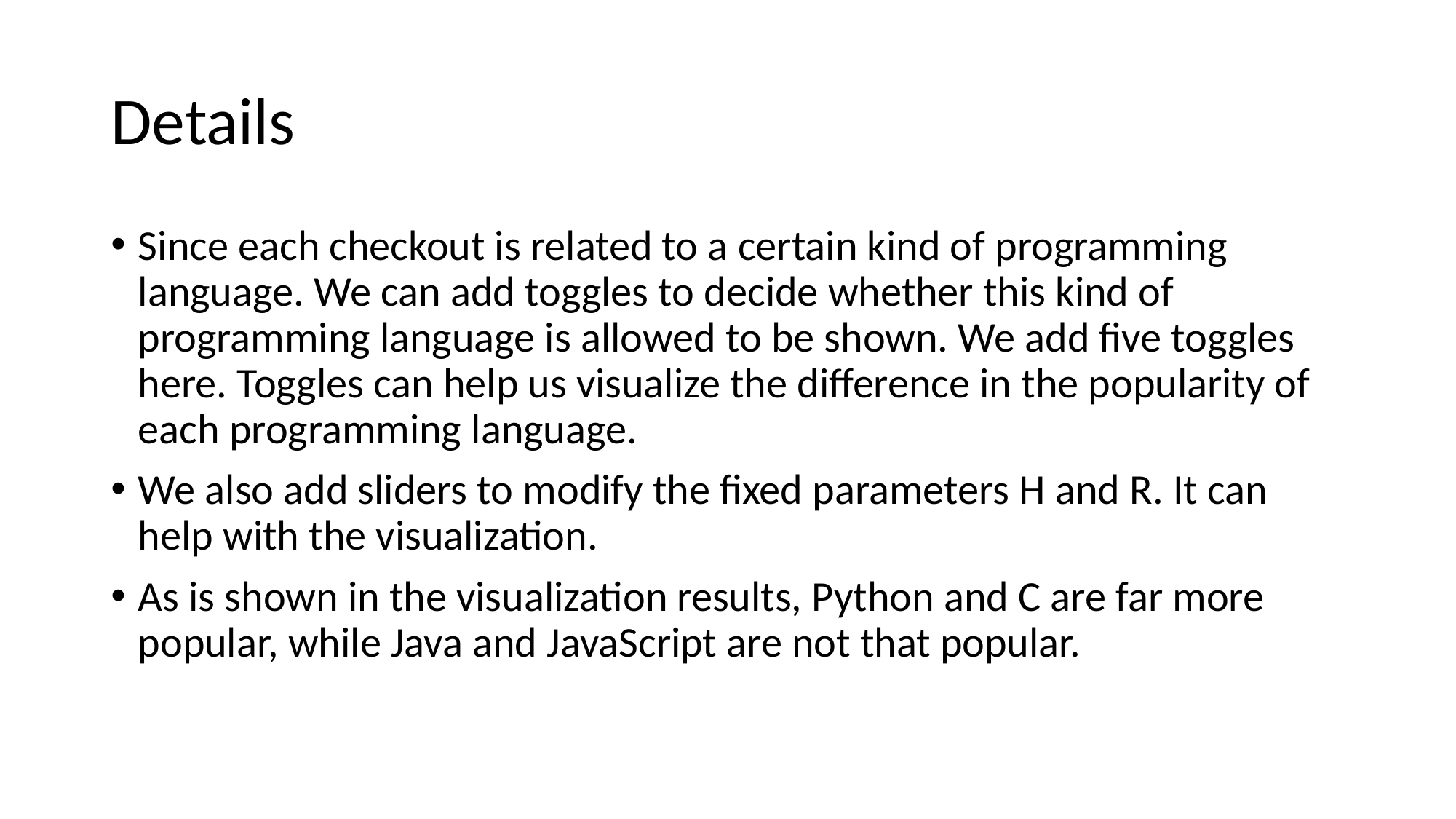

# Details
Since each checkout is related to a certain kind of programming language. We can add toggles to decide whether this kind of programming language is allowed to be shown. We add five toggles here. Toggles can help us visualize the difference in the popularity of each programming language.
We also add sliders to modify the fixed parameters H and R. It can help with the visualization.
As is shown in the visualization results, Python and C are far more popular, while Java and JavaScript are not that popular.